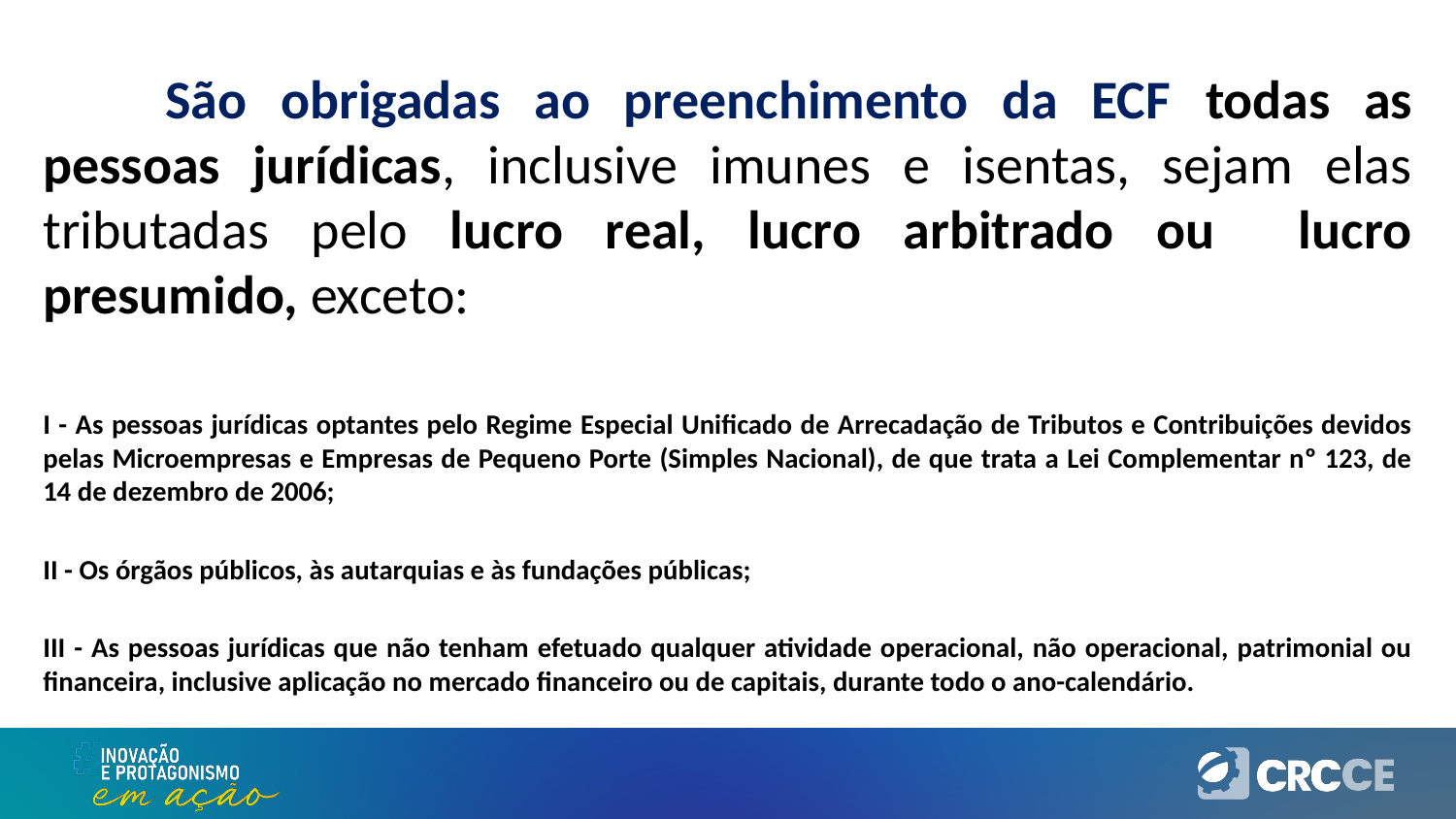

São obrigadas ao preenchimento da ECF todas as pessoas jurídicas, inclusive imunes e isentas, sejam elas tributadas pelo lucro real, lucro arbitrado ou  lucro presumido, exceto:

I - As pessoas jurídicas optantes pelo Regime Especial Unificado de Arrecadação de Tributos e Contribuições devidos pelas Microempresas e Empresas de Pequeno Porte (Simples Nacional), de que trata a Lei Complementar nº 123, de 14 de dezembro de 2006;

II - Os órgãos públicos, às autarquias e às fundações públicas;

III - As pessoas jurídicas que não tenham efetuado qualquer atividade operacional, não operacional, patrimonial ou financeira, inclusive aplicação no mercado financeiro ou de capitais, durante todo o ano-calendário.